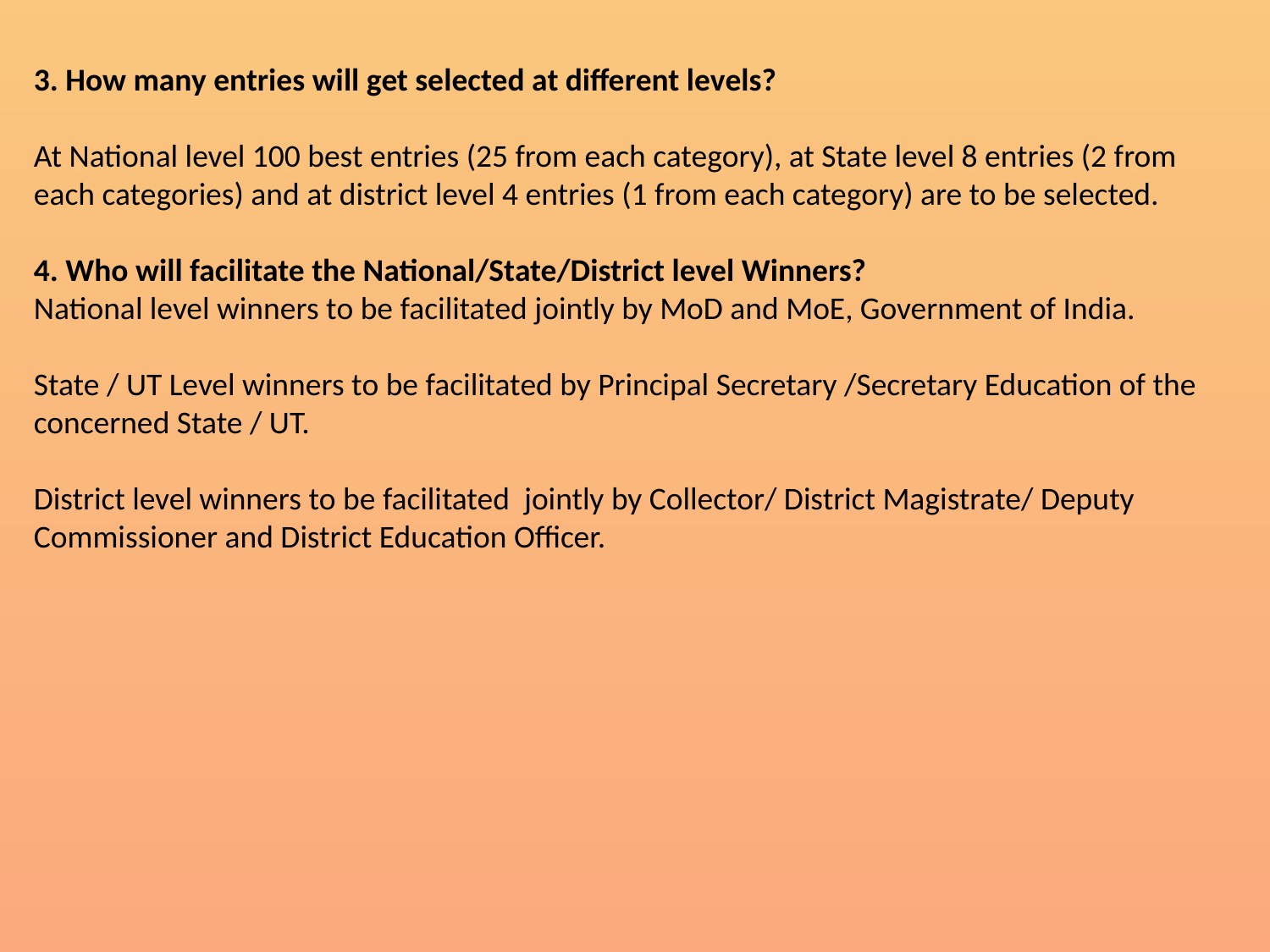

3. How many entries will get selected at different levels?

At National level 100 best entries (25 from each category), at State level 8 entries (2 from each categories) and at district level 4 entries (1 from each category) are to be selected.

4. Who will facilitate the National/State/District level Winners?
National level winners to be facilitated jointly by MoD and MoE, Government of India.

State / UT Level winners to be facilitated by Principal Secretary /Secretary Education of the concerned State / UT.

District level winners to be facilitated  jointly by Collector/ District Magistrate/ Deputy Commissioner and District Education Officer.